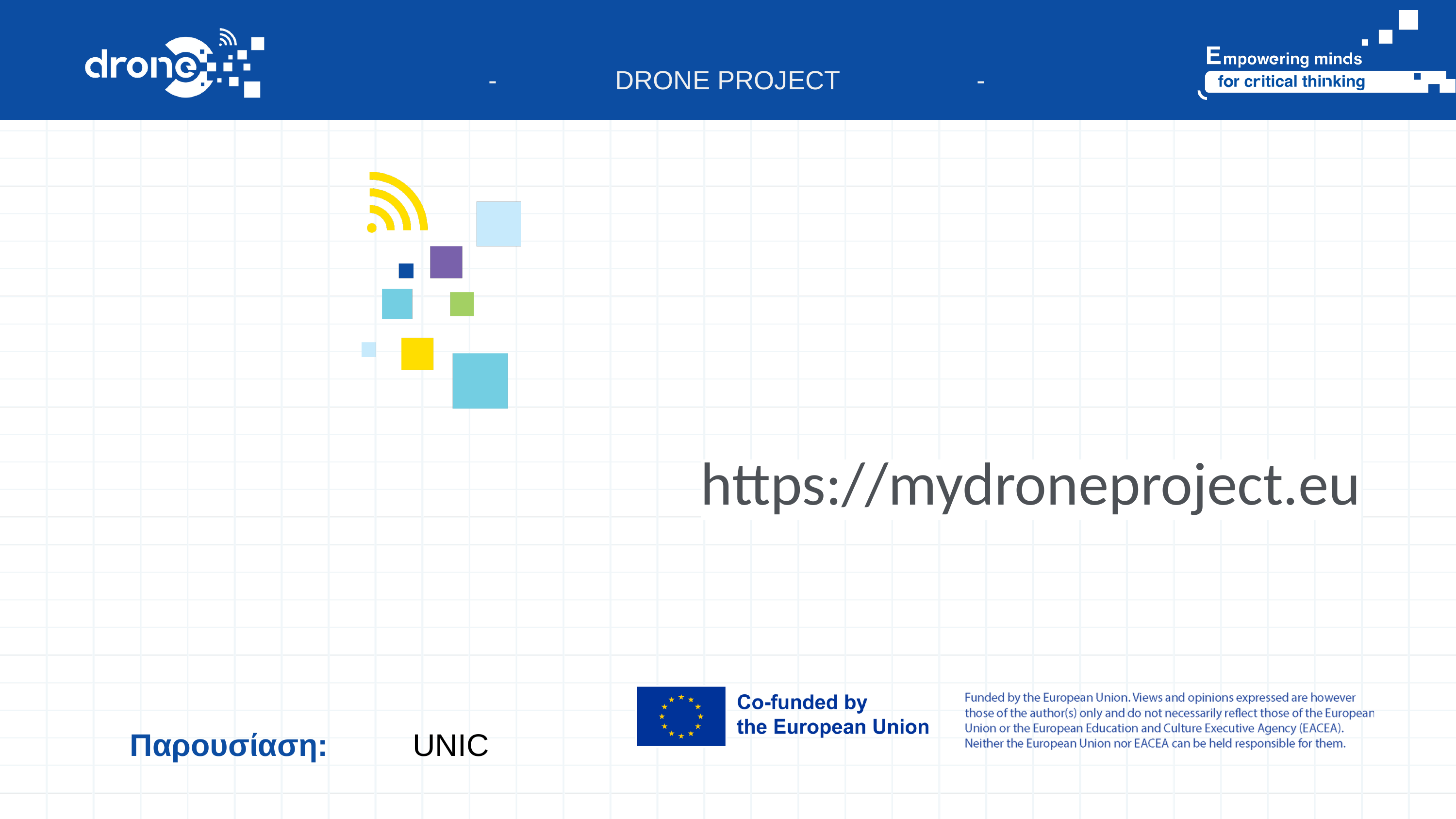

-
DRONE PROJECT
-

https://mydroneproject.eu

Παρουσίαση:
UNIC